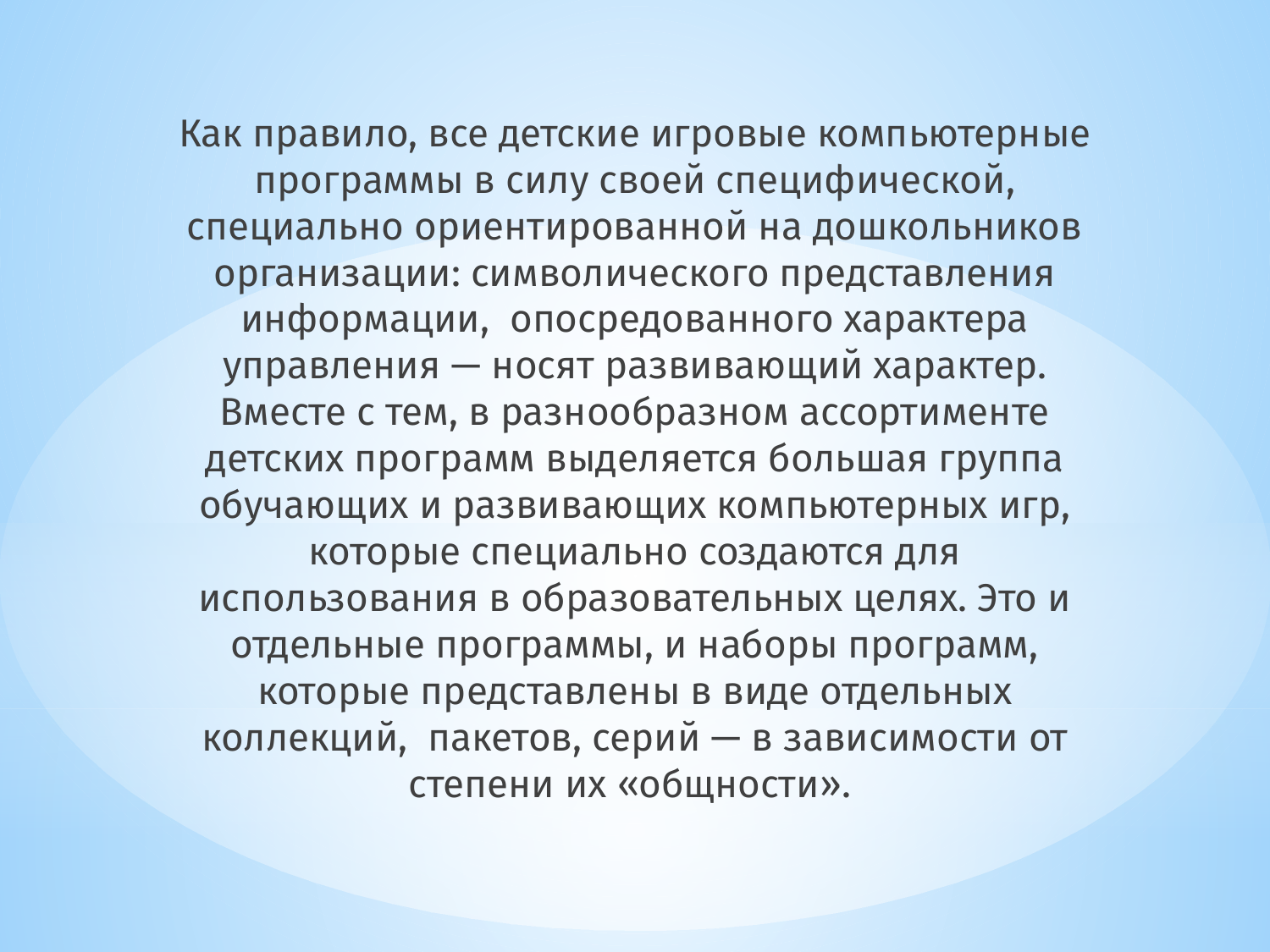

Как правило, все детские игровые компьютерные программы в силу своей специфической, специально ориентированной на дошкольников организации: символического представления информации,  опосредованного характера управления — носят развивающий характер. Вместе с тем, в разнообразном ассортименте детских программ выделяется большая группа обучающих и развивающих компьютерных игр, которые специально создаются для использования в образовательных целях. Это и отдельные программы, и наборы программ, которые представлены в виде отдельных коллекций,  пакетов, серий — в зависимости от степени их «общности».